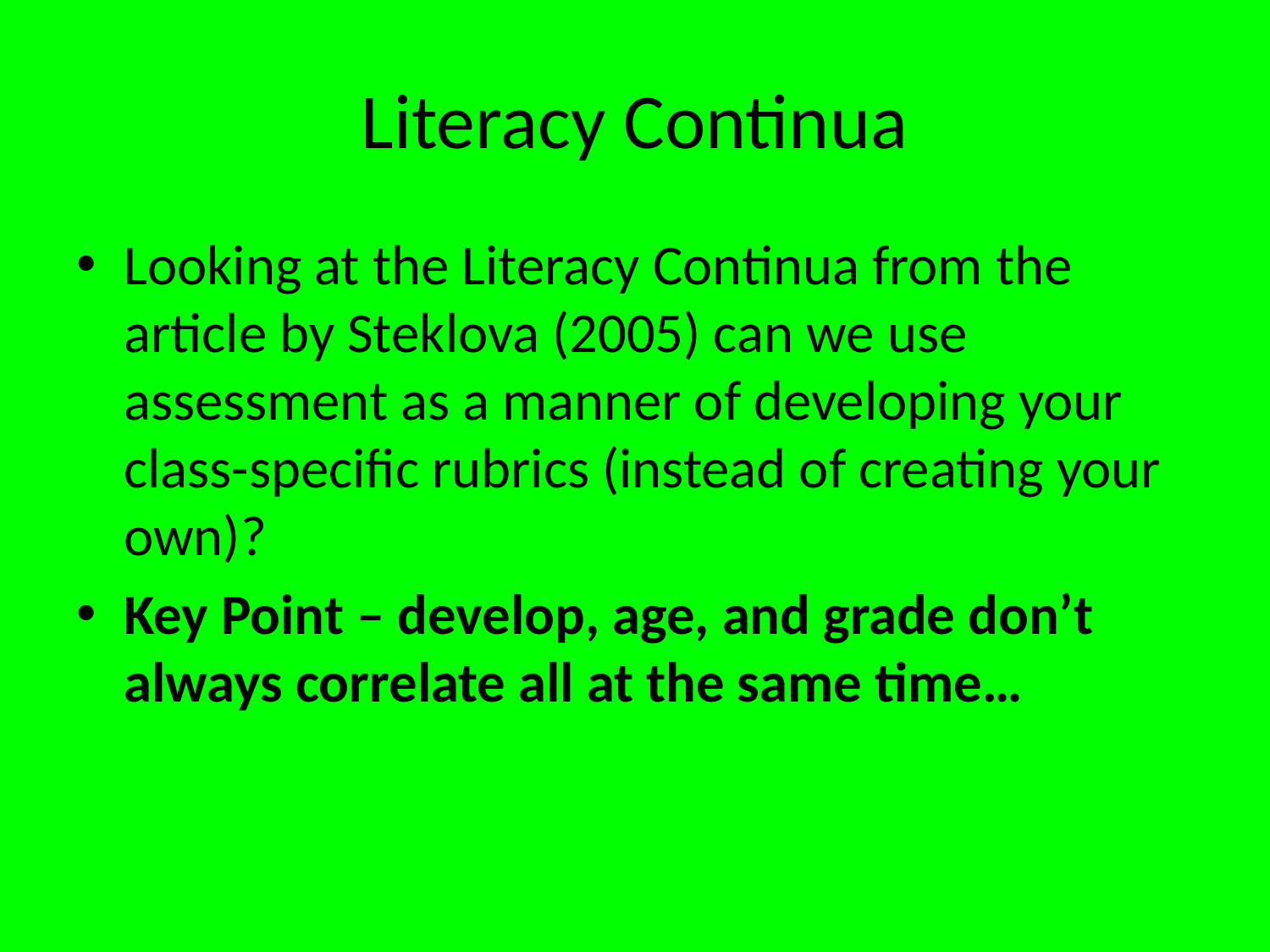

# Literacy Continua
Looking at the Literacy Continua from the article by Steklova (2005) can we use assessment as a manner of developing your class-specific rubrics (instead of creating your own)?
Key Point – develop, age, and grade don’t always correlate all at the same time…